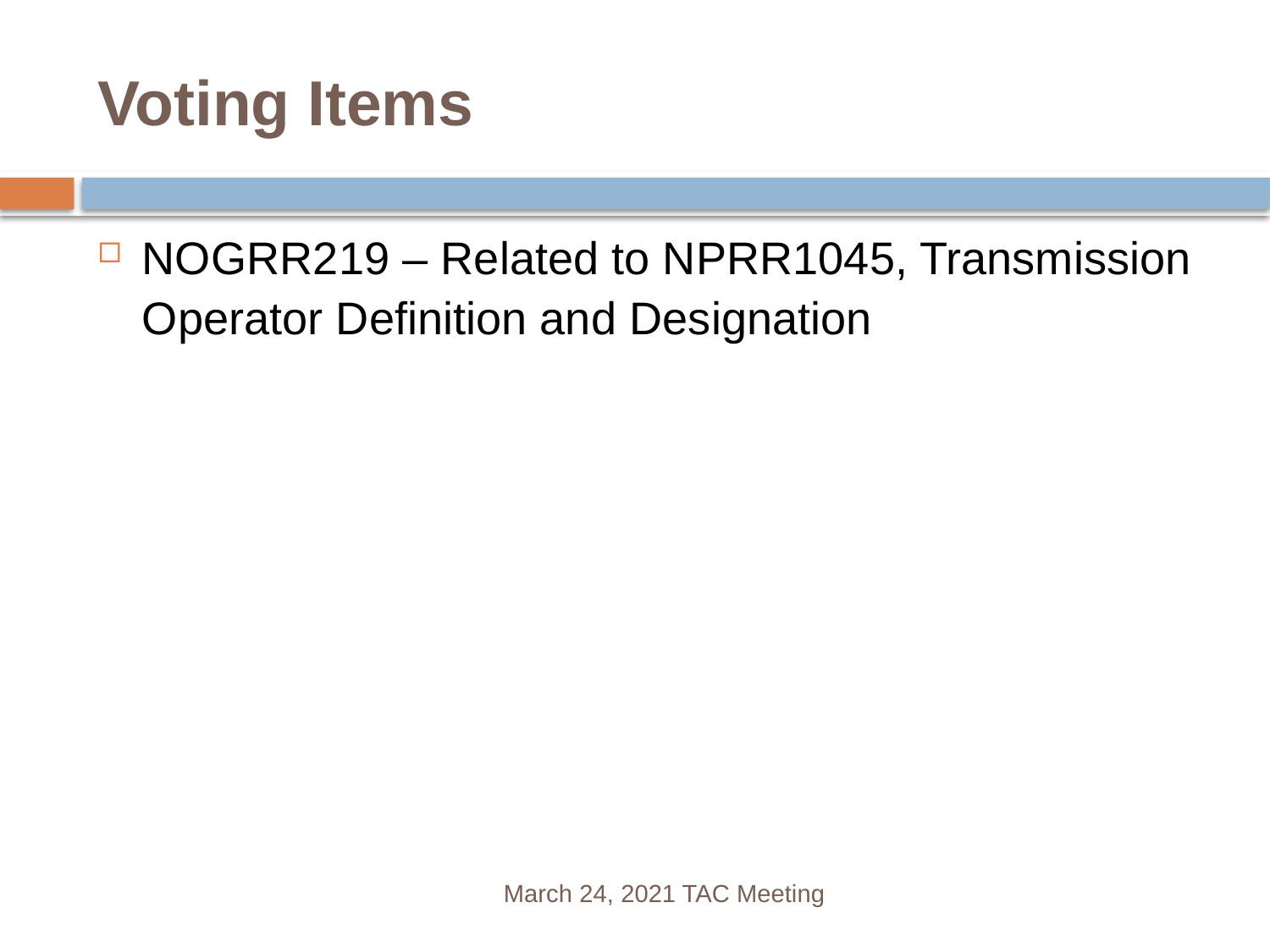

# Voting Items
NOGRR219 – Related to NPRR1045, Transmission Operator Definition and Designation
March 24, 2021 TAC Meeting